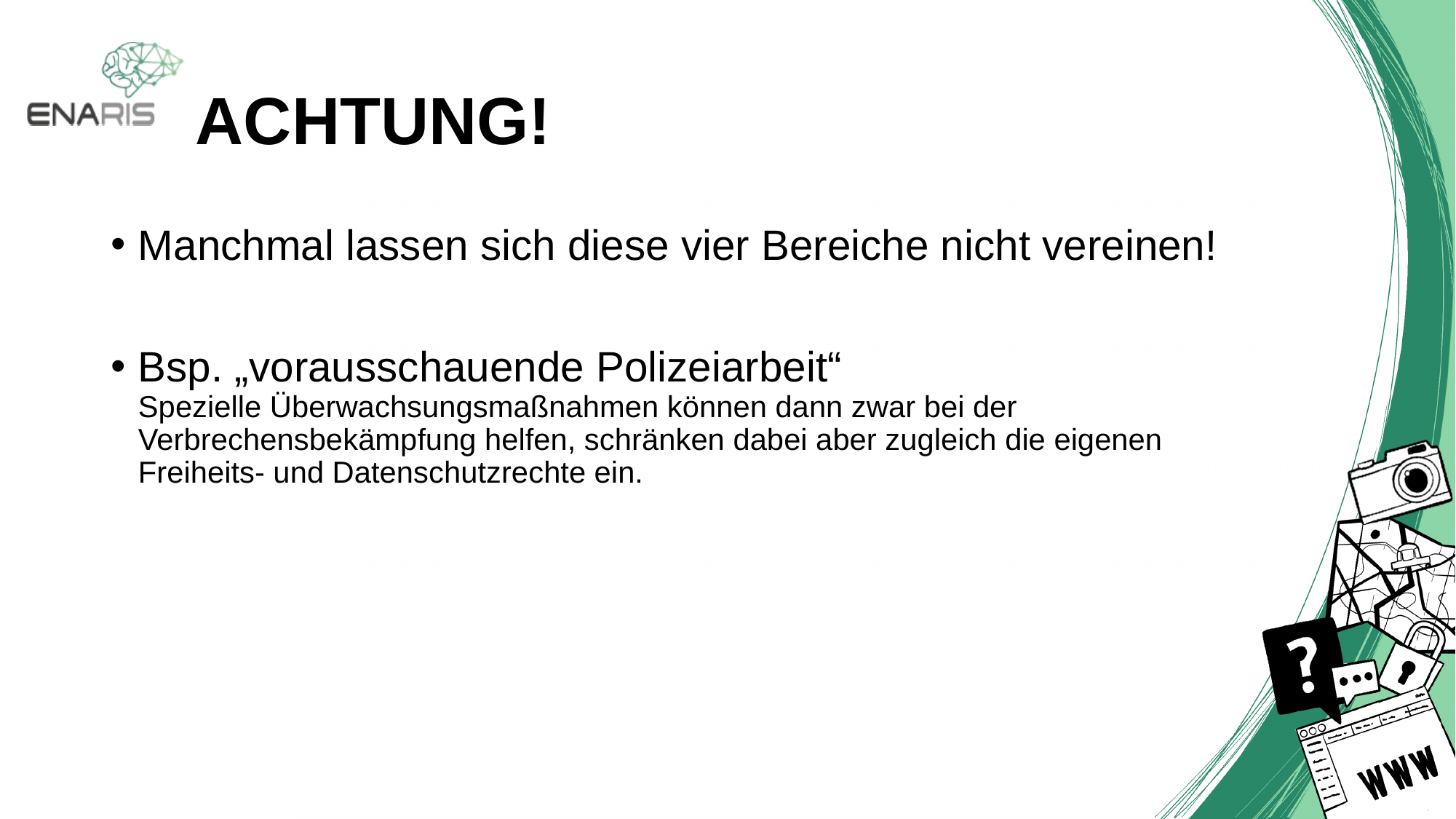

# ACHTUNG!
Manchmal lassen sich diese vier Bereiche nicht vereinen!

Bsp. „vorausschauende Polizeiarbeit“
Spezielle Überwachsungsmaßnahmen können dann zwar bei der Verbrechensbekämpfung helfen, schränken dabei aber zugleich die eigenen Freiheits- und Datenschutzrechte ein.